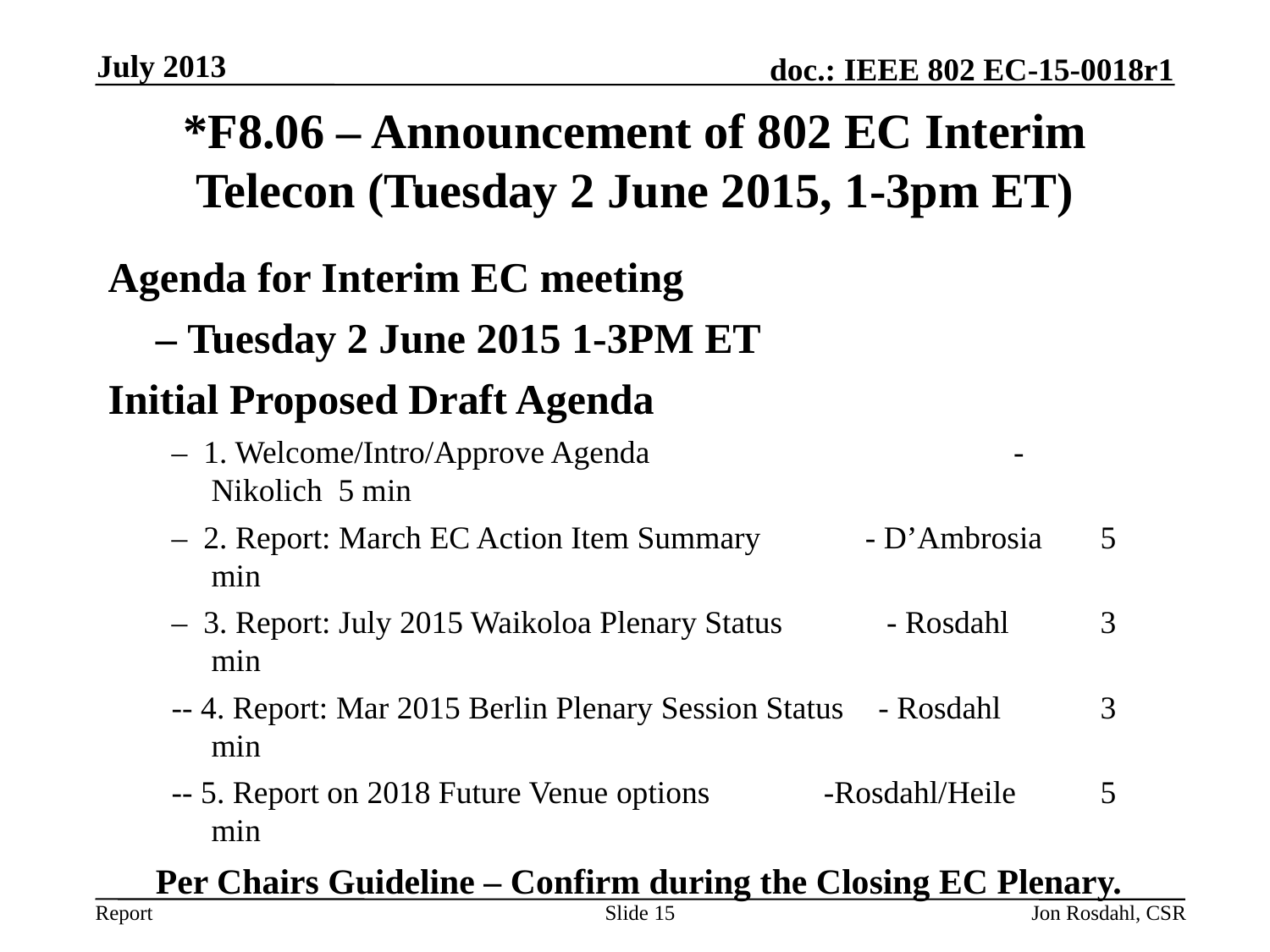

July 2013
# *F8.06 – Announcement of 802 EC Interim Telecon (Tuesday 2 June 2015, 1-3pm ET)
Agenda for Interim EC meeting
	– Tuesday 2 June 2015 1-3PM ET
Initial Proposed Draft Agenda
–  1. Welcome/Intro/Approve Agenda           		     - Nikolich 	5 min
–  2. Report: March EC Action Item Summary             - D’Ambrosia	5 min
–  3. Report: July 2015 Waikoloa Plenary Status  	     - Rosdahl 	3 min
-- 4. Report: Mar 2015 Berlin Plenary Session Status	    - Rosdahl	3 min
-- 5. Report on 2018 Future Venue options	             -Rosdahl/Heile	5 min
	Per Chairs Guideline – Confirm during the Closing EC Plenary.
Slide 15
Jon Rosdahl, CSR